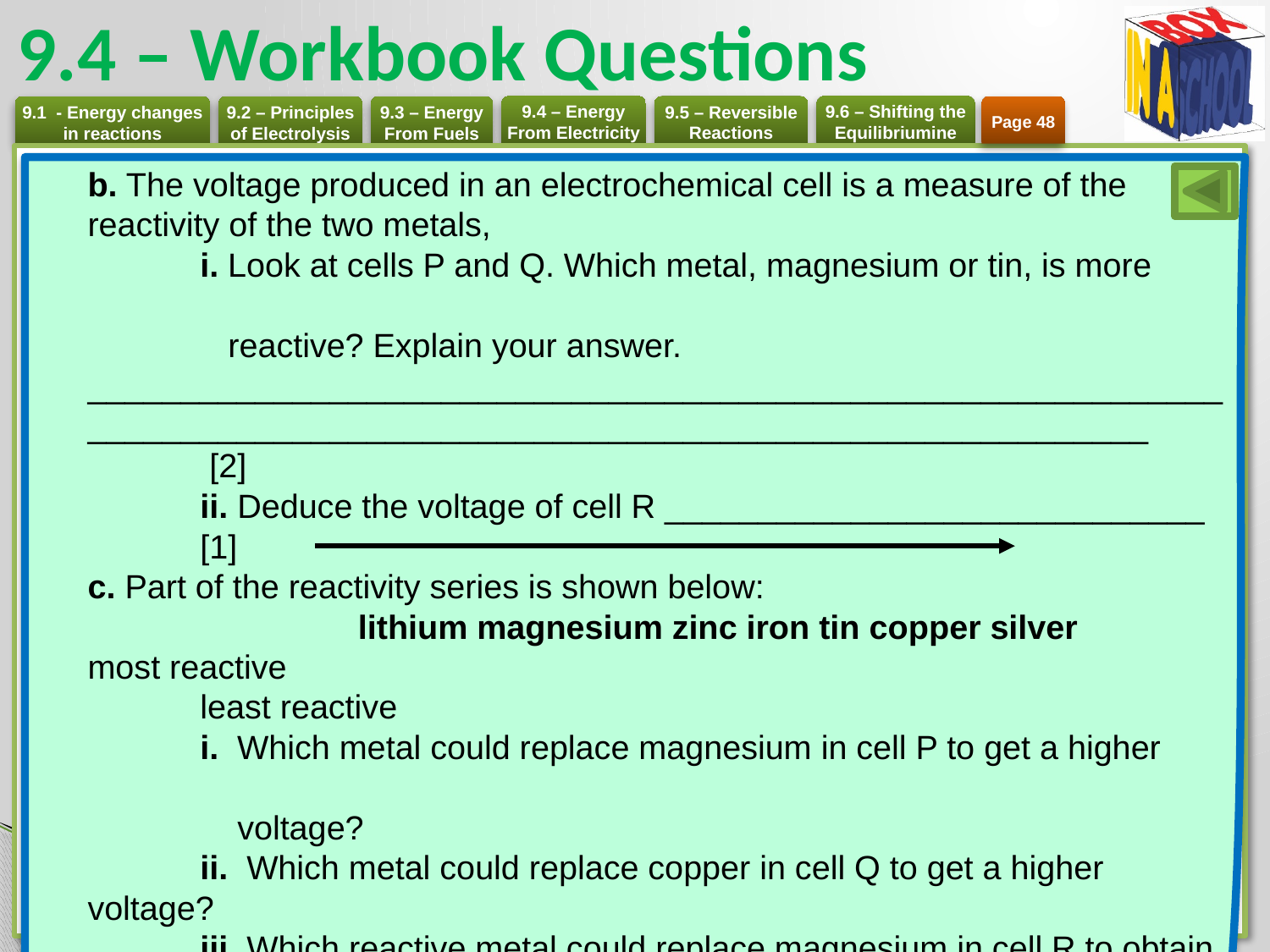

# 9.4 – Workbook Questions
Page 48
b. The voltage produced in an electrochemical cell is a measure of the reactivity of the two metals,
	i. Look at cells P and Q. Which metal, magnesium or tin, is more 		   reactive? Explain your answer.
______________________________________________________________________________________________________________________	 [2]
	ii. Deduce the voltage of cell R _____________________________	[1]
c. Part of the reactivity series is shown below:
	                 lithium magnesium zinc iron tin copper silver
most reactive 	least reactive
	i.  Which metal could replace magnesium in cell P to get a higher 	   	    voltage?
	ii.  Which metal could replace copper in cell Q to get a higher voltage?
	iii. Which reactive metal could replace magnesium in cell R to obtain a 	 	     lower voltage?
Extension
Use books or the internet to help you write the two half-equations for the reaction in a fuel cell with an acidic electrolyte.                                     [4]